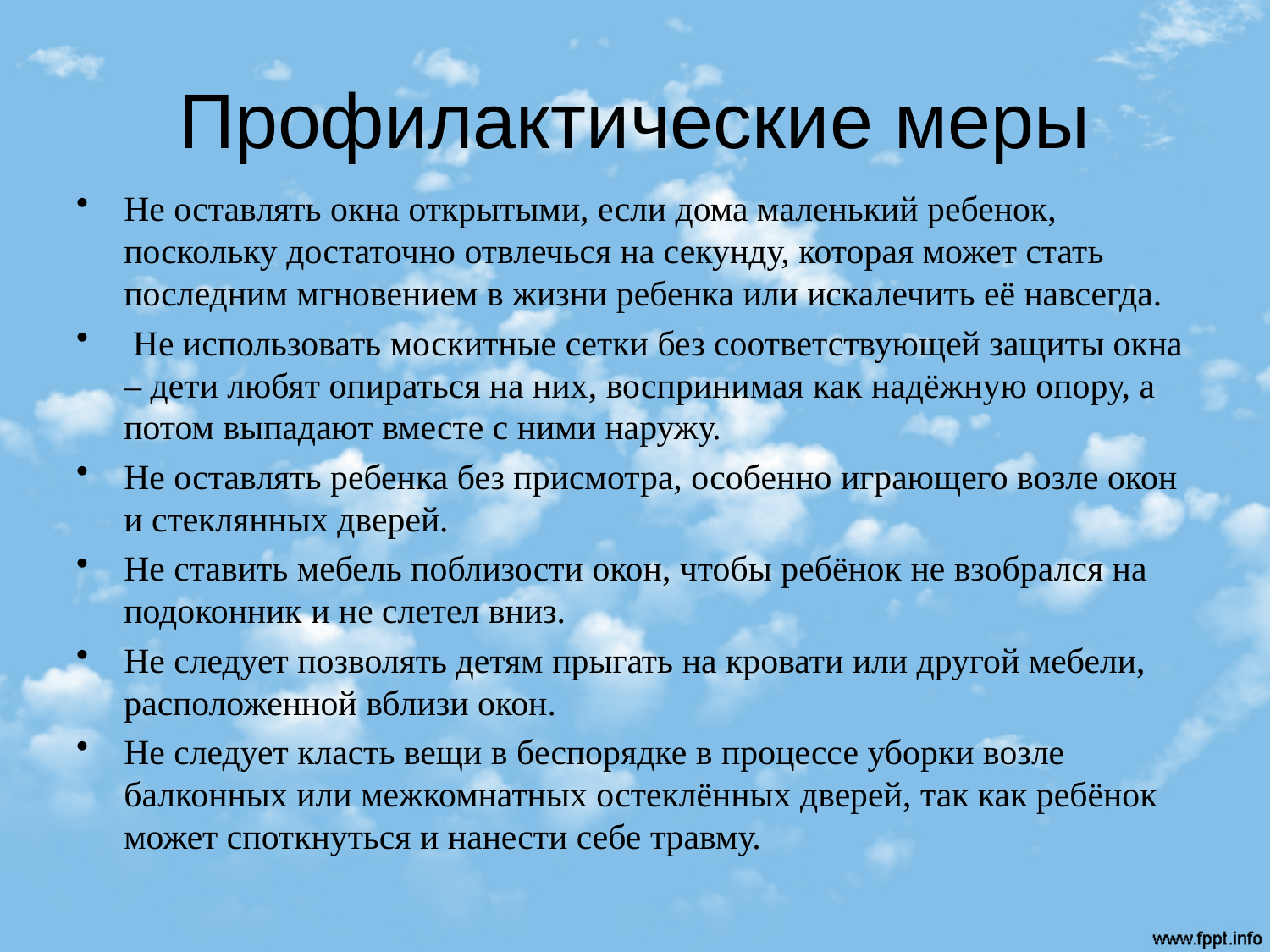

# Профилактические меры
Не оставлять окна открытыми, если дома маленький ребенок, поскольку достаточно отвлечься на секунду, которая может стать последним мгновением в жизни ребенка или искалечить её навсегда.
 Не использовать москитные сетки без соответствующей защиты окна – дети любят опираться на них, воспринимая как надёжную опору, а потом выпадают вместе с ними наружу.
Не оставлять ребенка без присмотра, особенно играющего возле окон и стеклянных дверей.
Не ставить мебель поблизости окон, чтобы ребёнок не взобрался на подоконник и не слетел вниз.
Не следует позволять детям прыгать на кровати или другой мебели, расположенной вблизи окон.
Не следует класть вещи в беспорядке в процессе уборки возле балконных или межкомнатных остеклённых дверей, так как ребёнок может споткнуться и нанести себе травму.